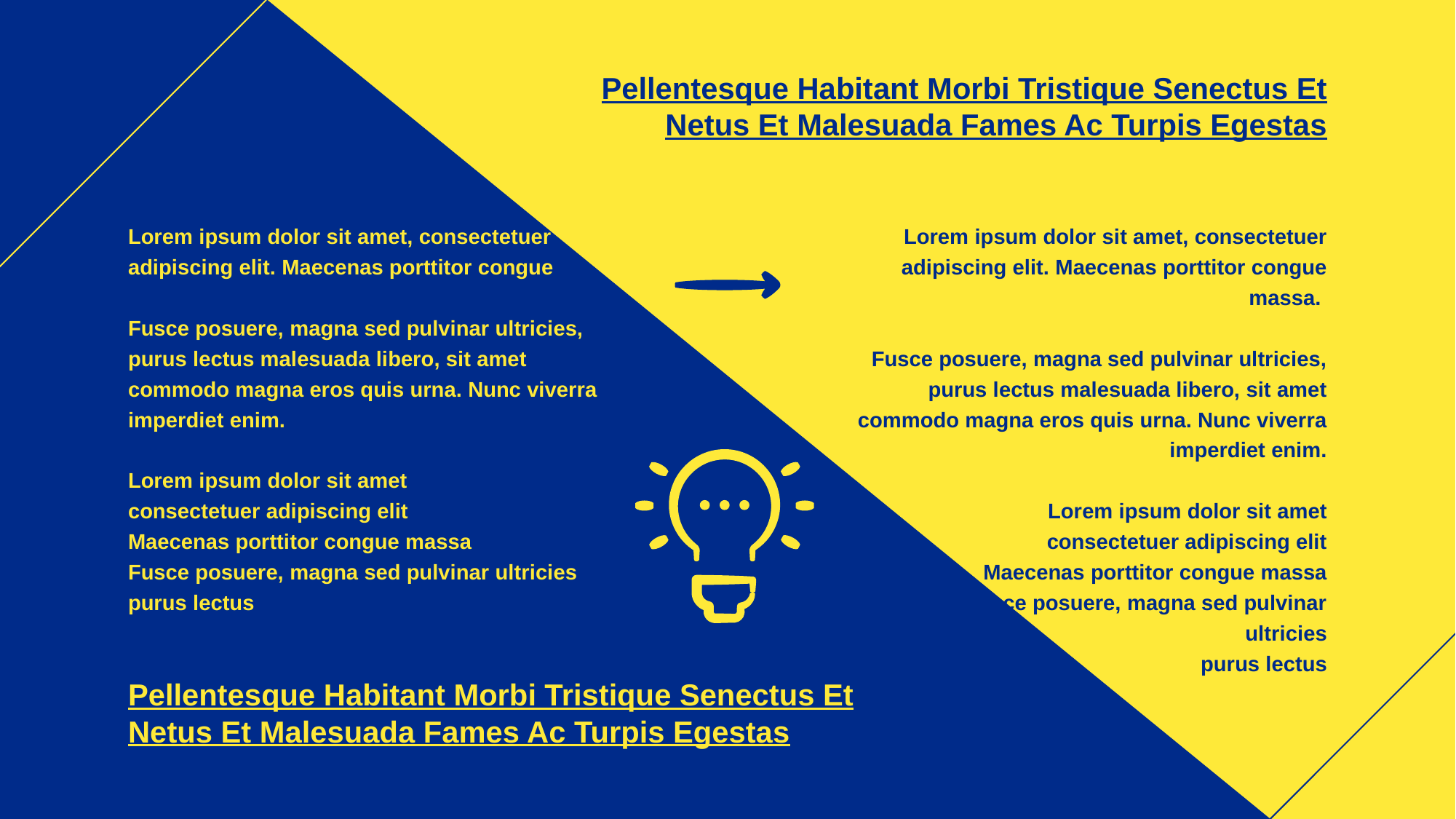

Pellentesque Habitant Morbi Tristique Senectus Et Netus Et Malesuada Fames Ac Turpis Egestas
Lorem ipsum dolor sit amet, consectetuer adipiscing elit. Maecenas porttitor congue

Fusce posuere, magna sed pulvinar ultricies, purus lectus malesuada libero, sit amet commodo magna eros quis urna. Nunc viverra imperdiet enim.

Lorem ipsum dolor sit amet
consectetuer adipiscing elit
Maecenas porttitor congue massa
Fusce posuere, magna sed pulvinar ultricies
purus lectus
Lorem ipsum dolor sit amet, consectetuer adipiscing elit. Maecenas porttitor congue massa.

Fusce posuere, magna sed pulvinar ultricies, purus lectus malesuada libero, sit amet commodo magna eros quis urna. Nunc viverra imperdiet enim.

Lorem ipsum dolor sit amet
consectetuer adipiscing elit
Maecenas porttitor congue massa
Fusce posuere, magna sed pulvinar
 ultricies
purus lectus

Pellentesque Habitant Morbi Tristique Senectus Et Netus Et Malesuada Fames Ac Turpis Egestas